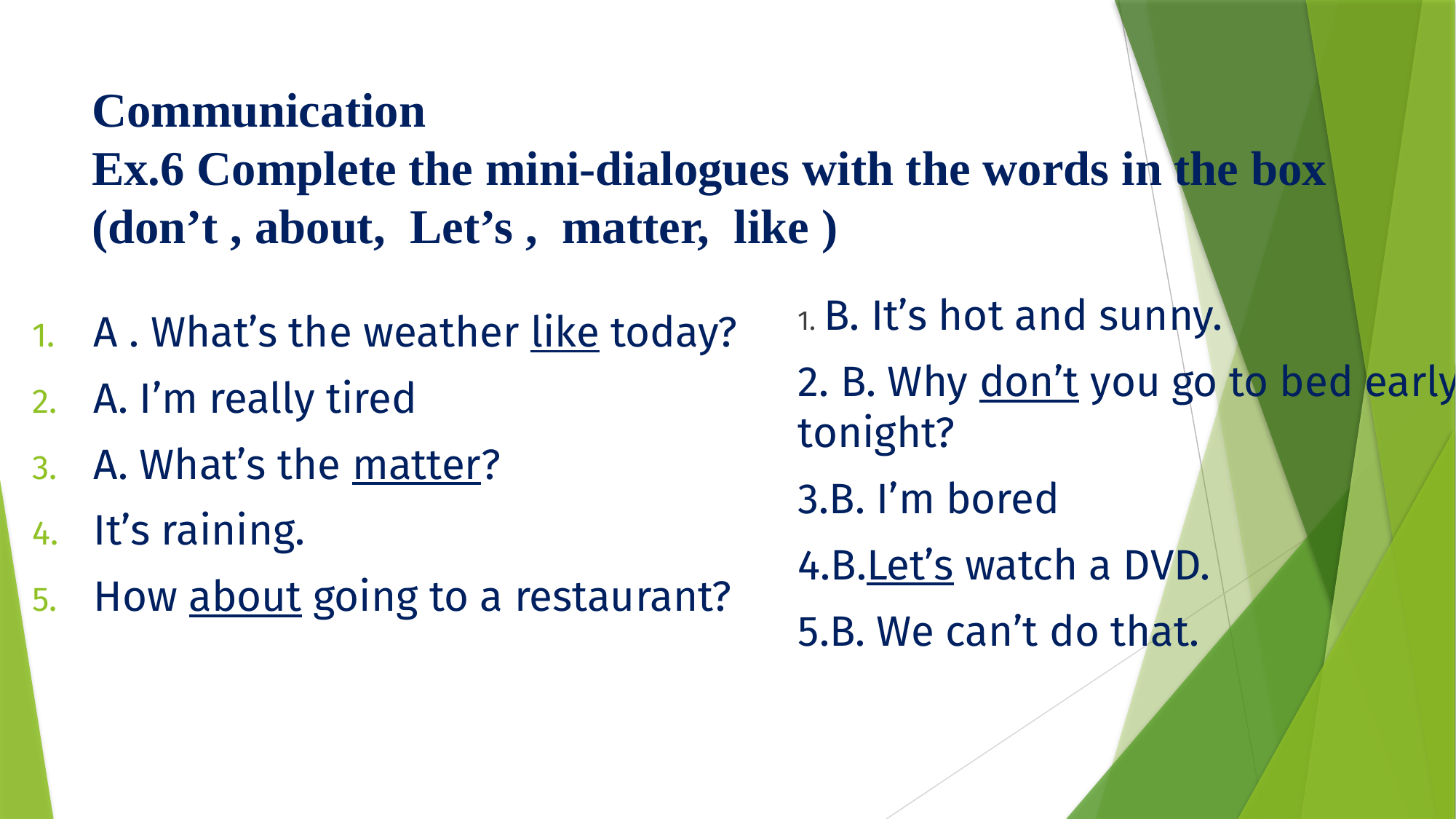

# Communication Ex.6 Complete the mini-dialogues with the words in the box (don’t , about,  Let’s ,  matter,  like )
1. B. It’s hot and sunny.
2. B. Why don’t you go to bed early tonight?
3.B. I’m bored
4.B.Let’s watch a DVD.
5.B. We can’t do that.
A . What’s the weather like today?
A. I’m really tired
A. What’s the matter?
It’s raining.
How about going to a restaurant?